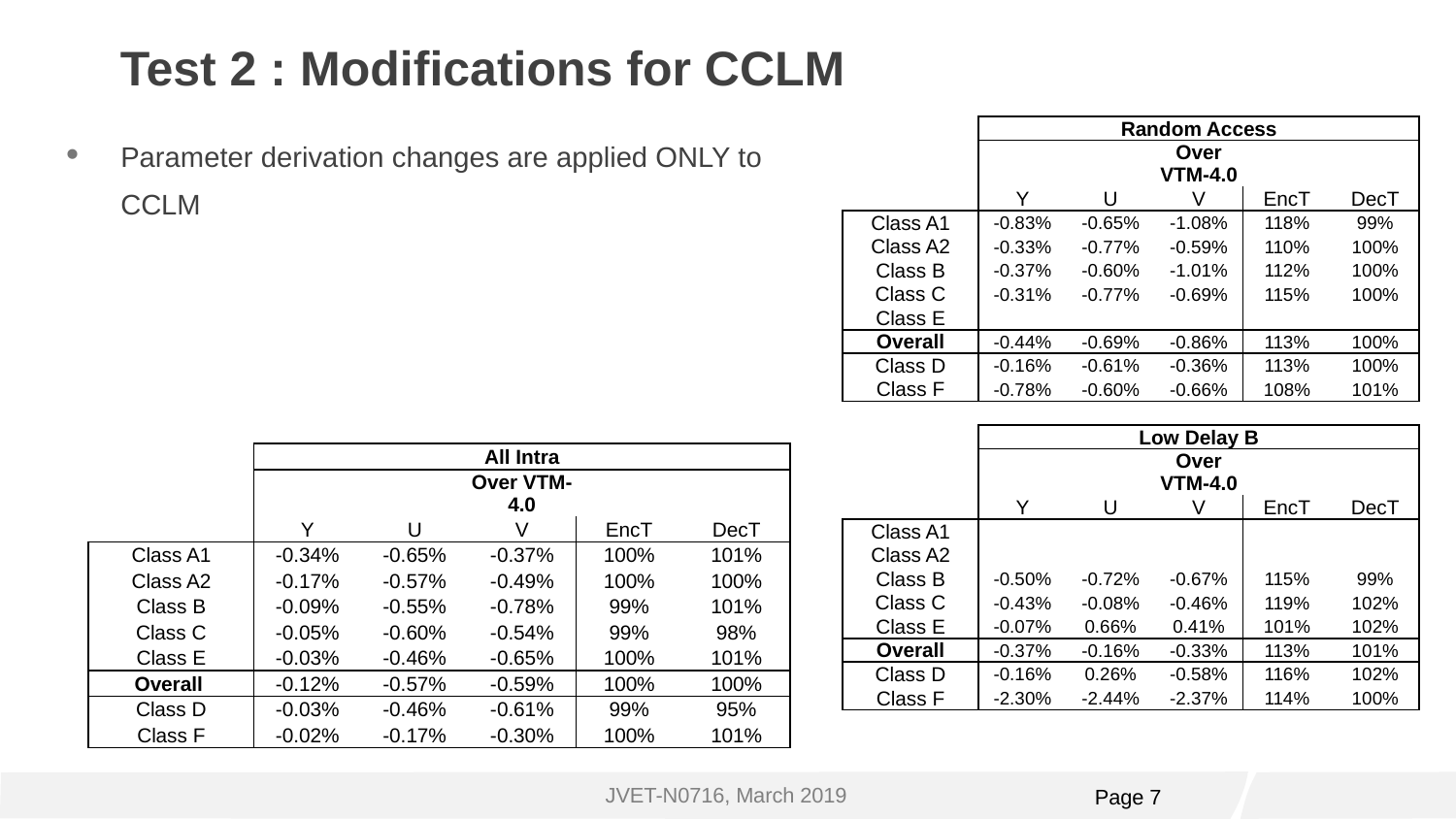

# Test 2 : Modifications for CCLM
|  | Random Access |  |  |  |  |
| --- | --- | --- | --- | --- | --- |
|  |  |  | Over VTM-4.0 |  |  |
|  | Y | U | V | EncT | DecT |
| Class A1 | -0.83% | -0.65% | -1.08% | 118% | 99% |
| Class A2 | -0.33% | -0.77% | -0.59% | 110% | 100% |
| Class B | -0.37% | -0.60% | -1.01% | 112% | 100% |
| Class C | -0.31% | -0.77% | -0.69% | 115% | 100% |
| Class E |  |  |  |  |  |
| Overall | -0.44% | -0.69% | -0.86% | 113% | 100% |
| Class D | -0.16% | -0.61% | -0.36% | 113% | 100% |
| Class F | -0.78% | -0.60% | -0.66% | 108% | 101% |
|  |  |  |  |  |  |
|  | Low Delay B |  |  |  |  |
|  |  |  | Over VTM-4.0 |  |  |
|  | Y | U | V | EncT | DecT |
| Class A1 |  |  |  |  |  |
| Class A2 |  |  |  |  |  |
| Class B | -0.50% | -0.72% | -0.67% | 115% | 99% |
| Class C | -0.43% | -0.08% | -0.46% | 119% | 102% |
| Class E | -0.07% | 0.66% | 0.41% | 101% | 102% |
| Overall | -0.37% | -0.16% | -0.33% | 113% | 101% |
| Class D | -0.16% | 0.26% | -0.58% | 116% | 102% |
| Class F | -2.30% | -2.44% | -2.37% | 114% | 100% |
Parameter derivation changes are applied ONLY to CCLM

|  | All Intra |  |  |  |  |
| --- | --- | --- | --- | --- | --- |
|  |  |  | Over VTM-4.0 |  |  |
|  | Y | U | V | EncT | DecT |
| Class A1 | -0.34% | -0.65% | -0.37% | 100% | 101% |
| Class A2 | -0.17% | -0.57% | -0.49% | 100% | 100% |
| Class B | -0.09% | -0.55% | -0.78% | 99% | 101% |
| Class C | -0.05% | -0.60% | -0.54% | 99% | 98% |
| Class E | -0.03% | -0.46% | -0.65% | 100% | 101% |
| Overall | -0.12% | -0.57% | -0.59% | 100% | 100% |
| Class D | -0.03% | -0.46% | -0.61% | 99% | 95% |
| Class F | -0.02% | -0.17% | -0.30% | 100% | 101% |